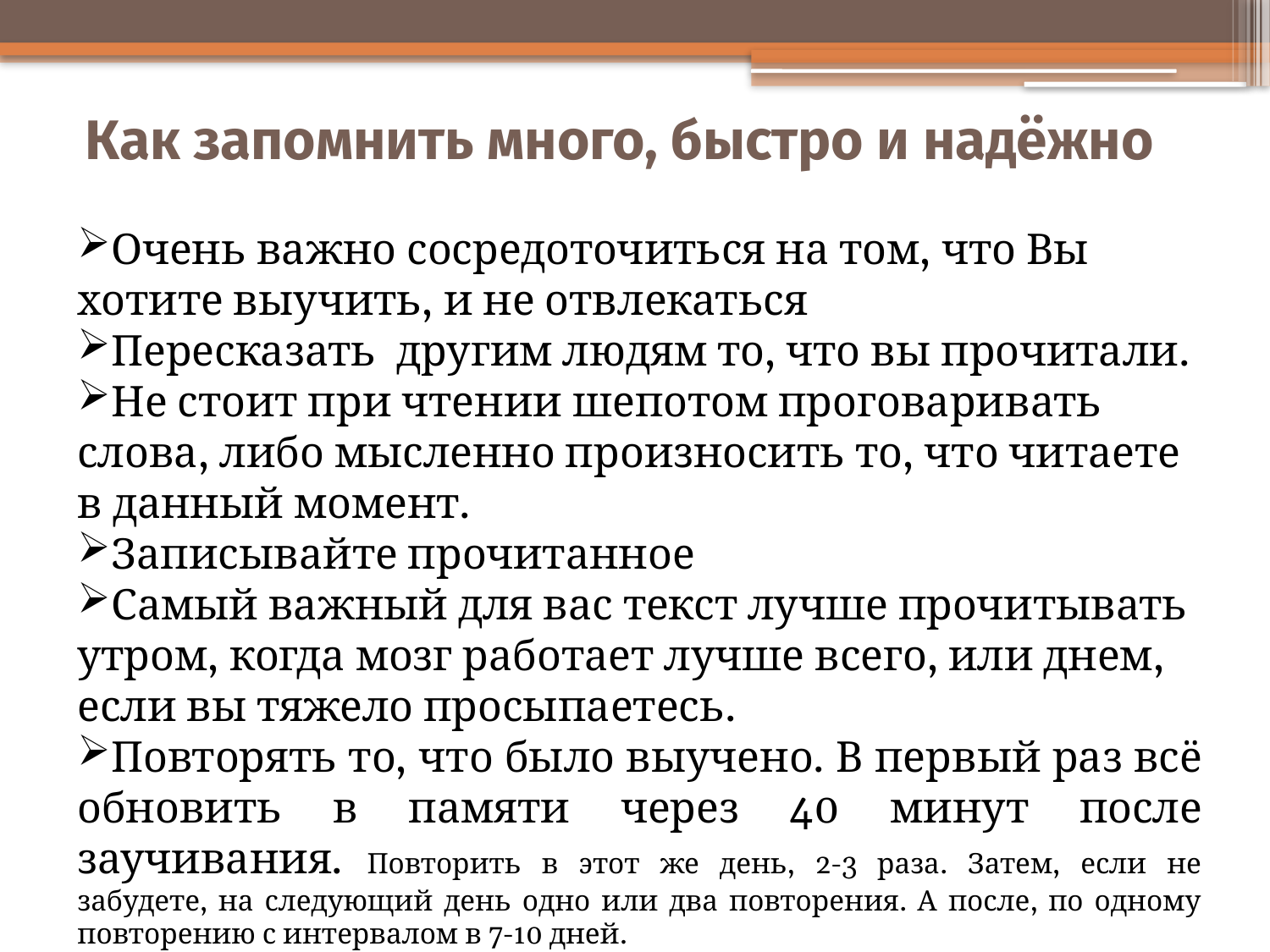

# Как запомнить много, быстро и надёжно
Очень важно сосредоточиться на том, что Вы хотите выучить, и не отвлекаться
Пересказать  другим людям то, что вы прочитали.
Не стоит при чтении шепотом проговаривать слова, либо мысленно произносить то, что читаете в данный момент.
Записывайте прочитанное
Самый важный для вас текст лучше прочитывать утром, когда мозг работает лучше всего, или днем, если вы тяжело просыпаетесь.
Повторять то, что было выучено. В первый раз всё обновить в памяти через 40 минут после заучивания. Повторить в этот же день, 2-3 раза. Затем, если не забудете, на следующий день одно или два повторения. А после, по одному повторению с интервалом в 7-10 дней.